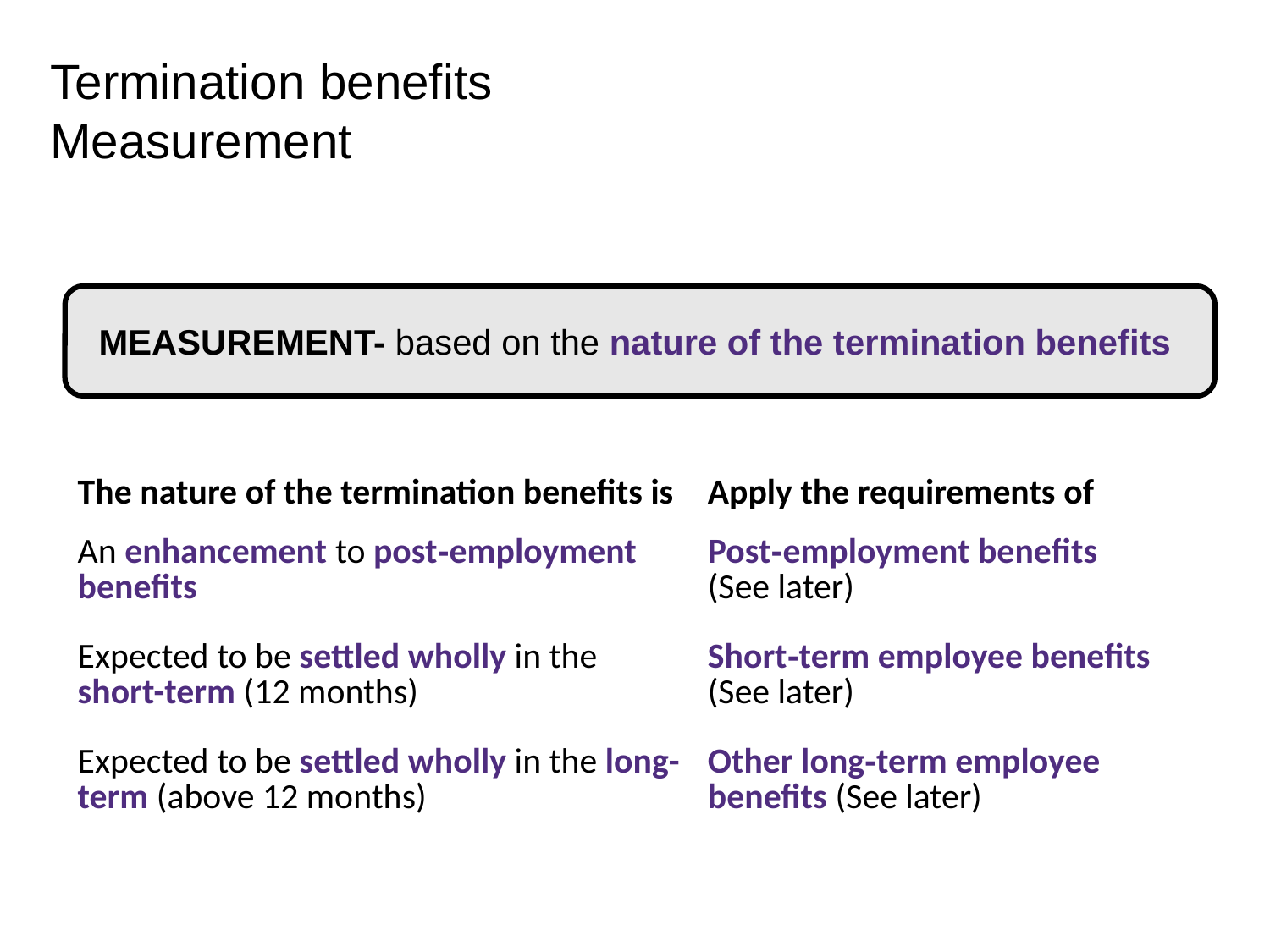

# Termination benefits Measurement
Measurement- based on the nature of the termination benefits
| The nature of the termination benefits is | Apply the requirements of |
| --- | --- |
| An enhancement to post‑employment benefits | Post‑employment benefits (See later) |
| Expected to be settled wholly in the short-term (12 months) | Short‑term employee benefits (See later) |
| Expected to be settled wholly in the long-term (above 12 months) | Other long‑term employee benefits (See later) |